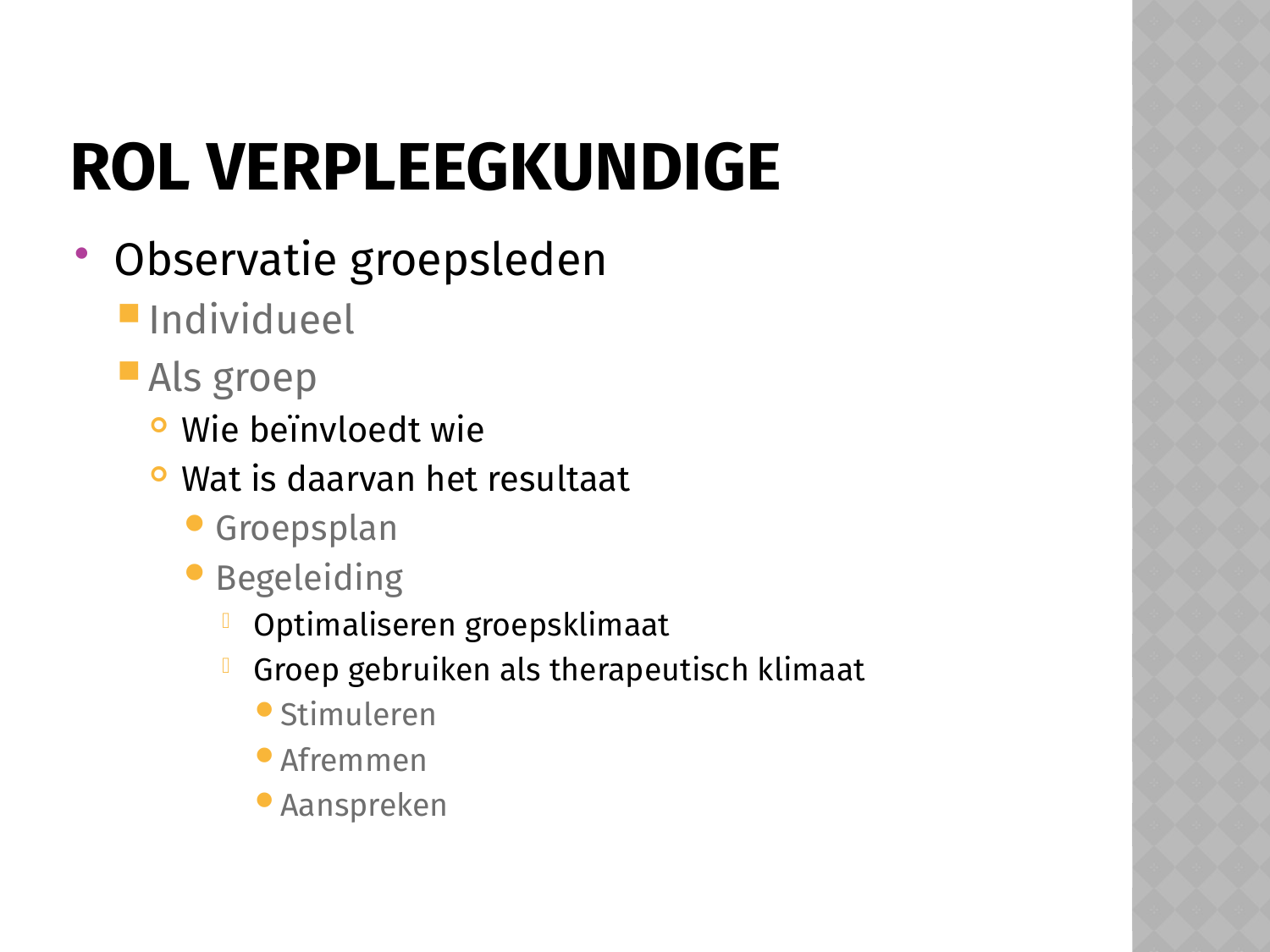

# Rol verpleegkundige
Observatie groepsleden
Individueel
Als groep
Wie beïnvloedt wie
Wat is daarvan het resultaat
Groepsplan
Begeleiding
Optimaliseren groepsklimaat
Groep gebruiken als therapeutisch klimaat
Stimuleren
Afremmen
Aanspreken